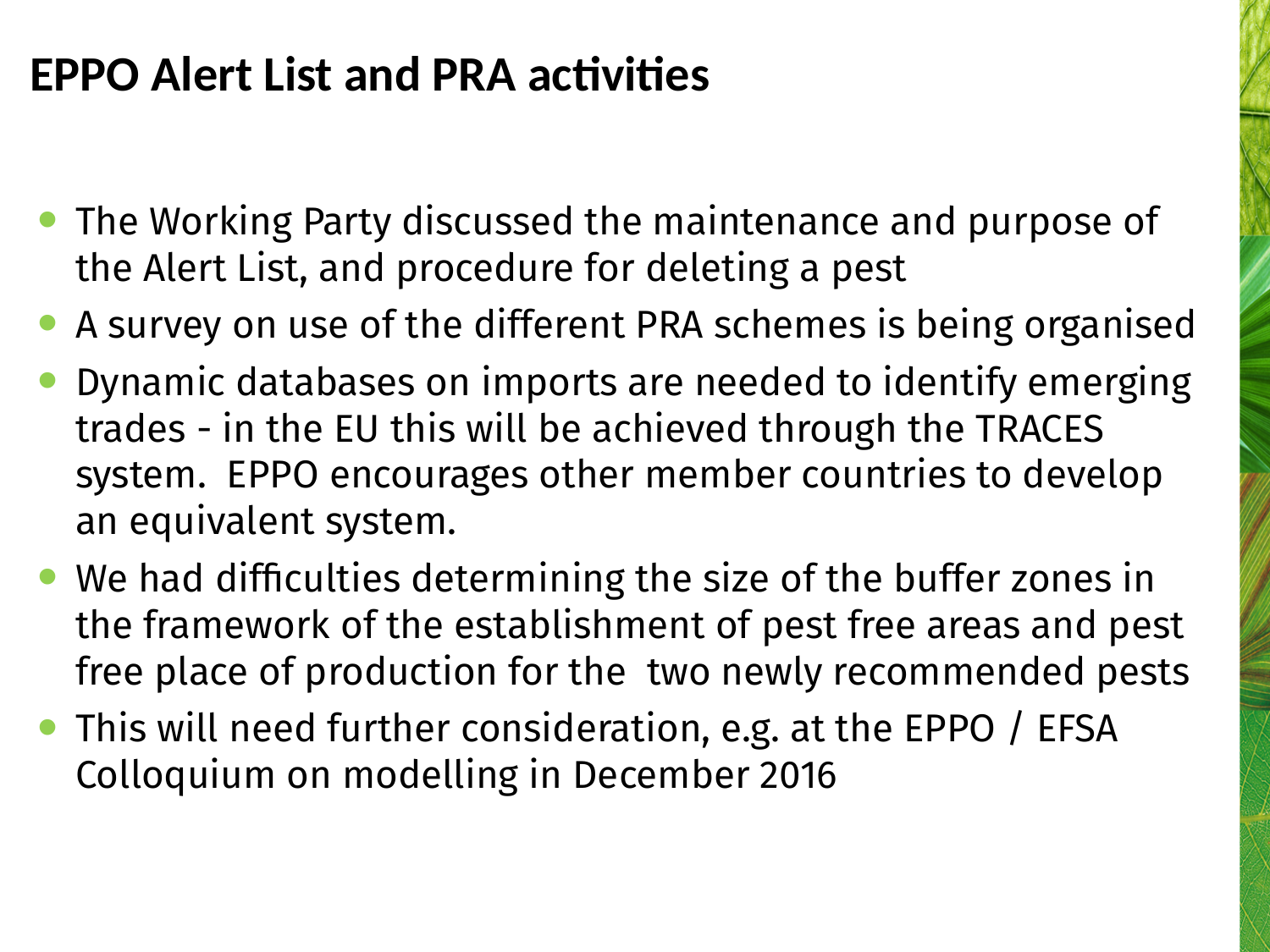

# EPPO Alert List and PRA activities
The Working Party discussed the maintenance and purpose of the Alert List, and procedure for deleting a pest
A survey on use of the different PRA schemes is being organised
Dynamic databases on imports are needed to identify emerging trades - in the EU this will be achieved through the TRACES system.  EPPO encourages other member countries to develop an equivalent system.
We had difficulties determining the size of the buffer zones in the framework of the establishment of pest free areas and pest free place of production for the  two newly recommended pests
This will need further consideration, e.g. at the EPPO / EFSA Colloquium on modelling in December 2016